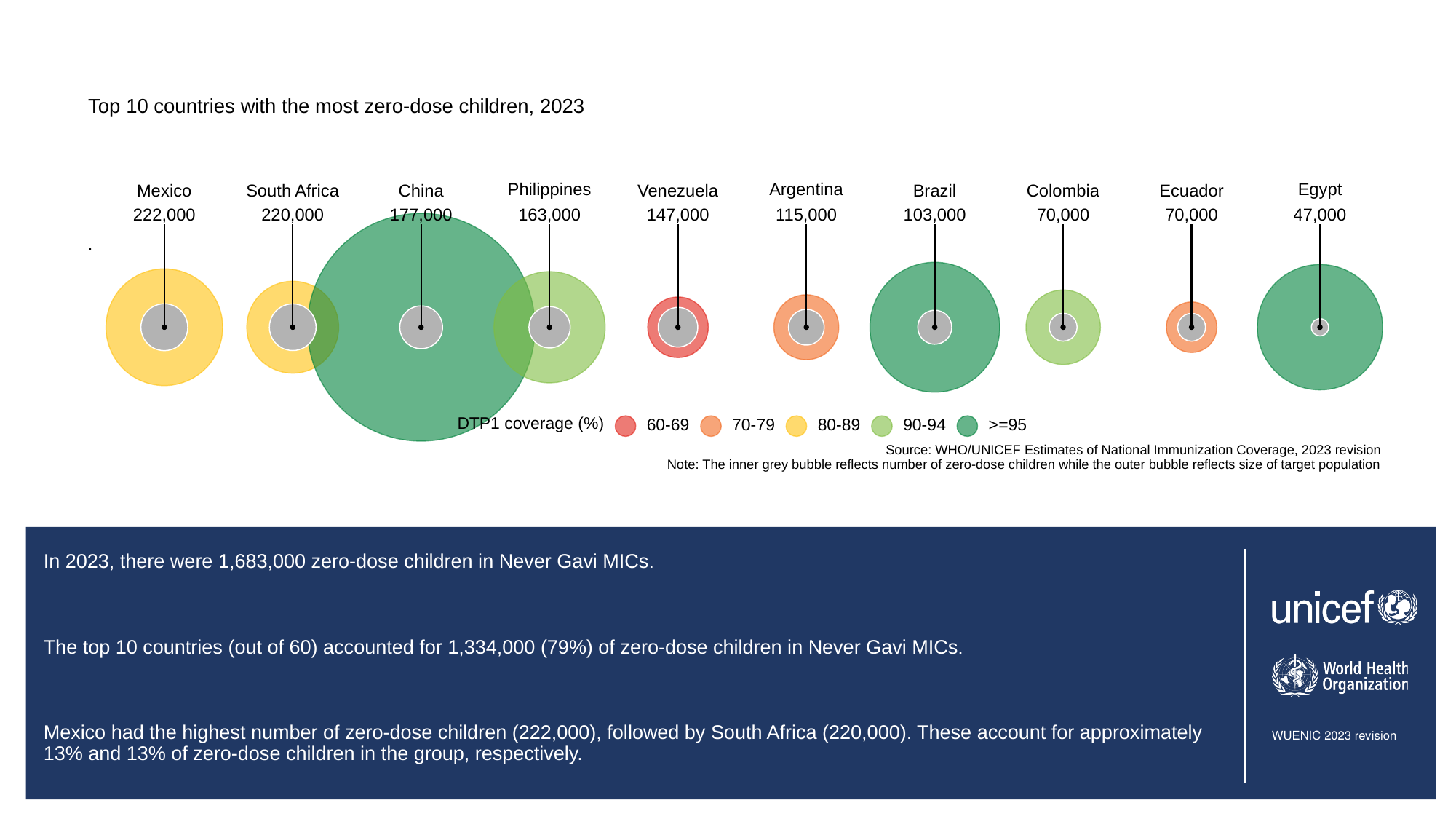

Top 10 countries with the most zero-dose children, 2023

Argentina
Egypt
Philippines
South Africa
China
Colombia
Mexico
Venezuela
Brazil
Ecuador

222,000
220,000
177,000
163,000
147,000
115,000
103,000
70,000
70,000
47,000

.

DTP1 coverage (%)
60-69
70-79
80-89
90-94
>=95
Source: WHO/UNICEF Estimates of National Immunization Coverage, 2023 revision
Note: The inner grey bubble reflects number of zero-dose children while the outer bubble reflects size of target population
# In 2023, there were 1,683,000 zero-dose children in Never Gavi MICs.

The top 10 countries (out of 60) accounted for 1,334,000 (79%) of zero-dose children in Never Gavi MICs.

Mexico had the highest number of zero-dose children (222,000), followed by South Africa (220,000). These account for approximately 13% and 13% of zero-dose children in the group, respectively.

Absolute numbers of zero-dose children is driven by a combination of birth cohort size and programme performance, as such, large birth cohort countries may have a large number of zero-dose children despite higher coverage than other countries.